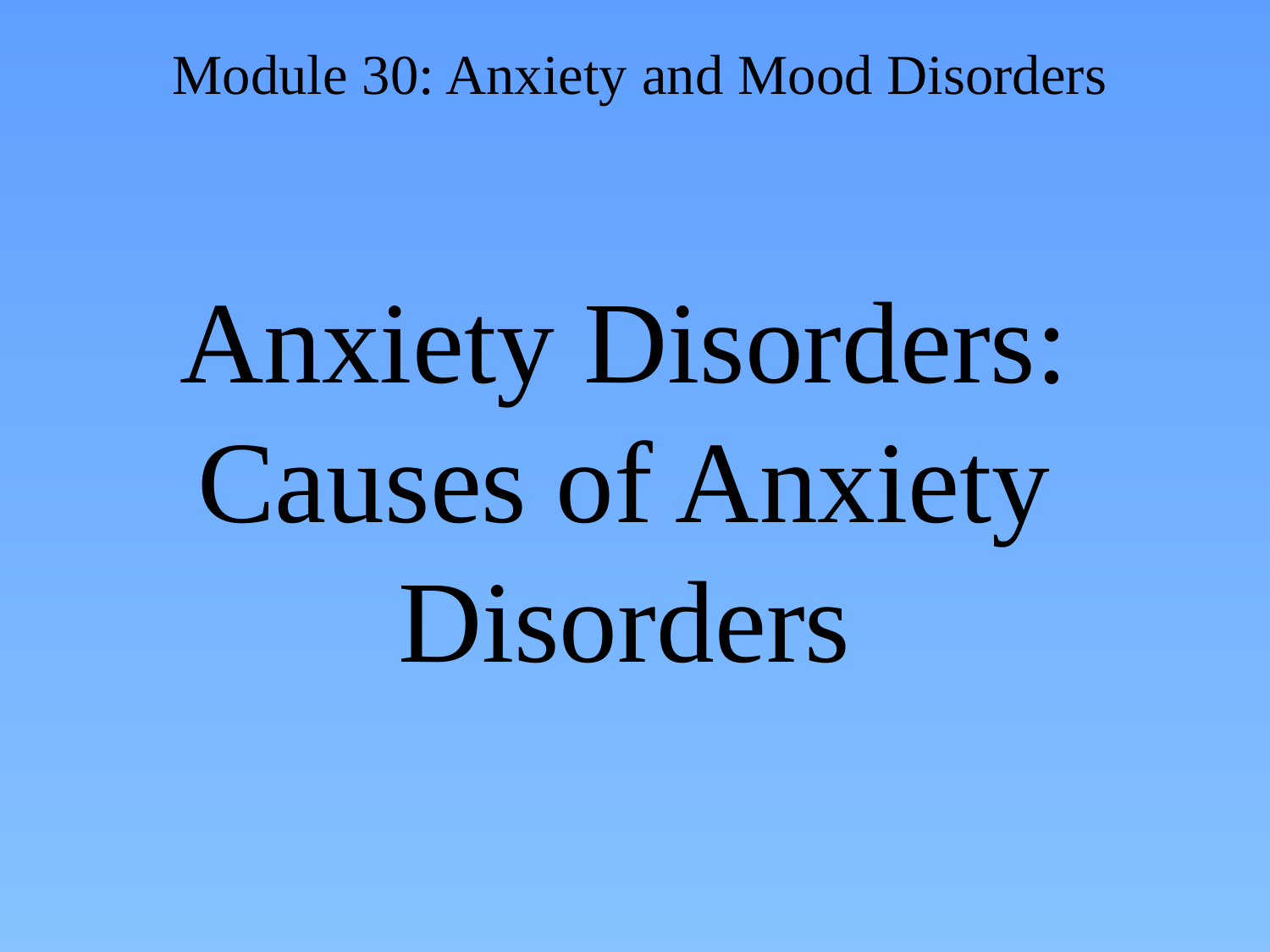

# Anxiety Disorders: Causes of Anxiety Disorders
Module 30: Anxiety and Mood Disorders